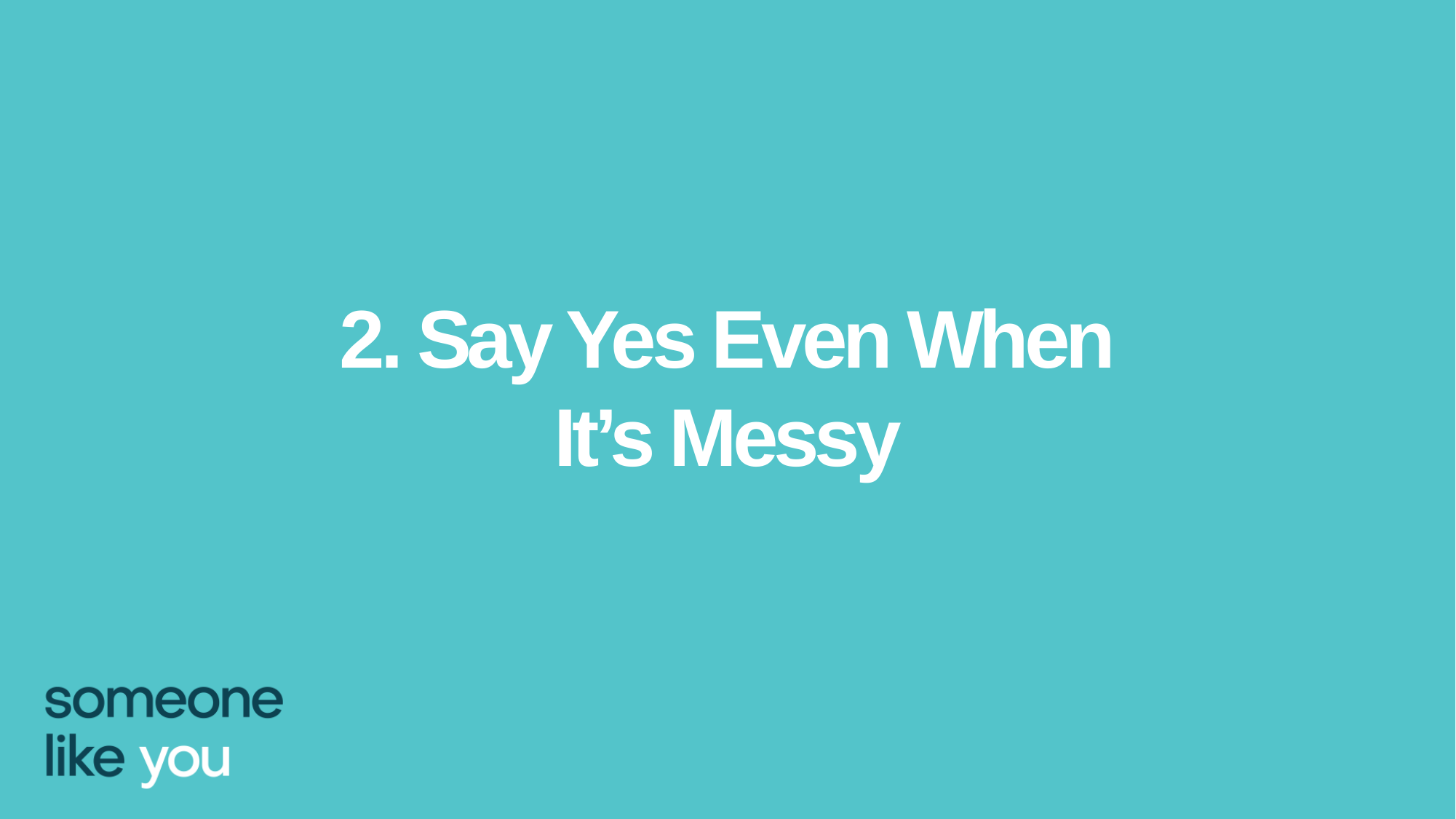

2. Say Yes Even When
It’s Messy